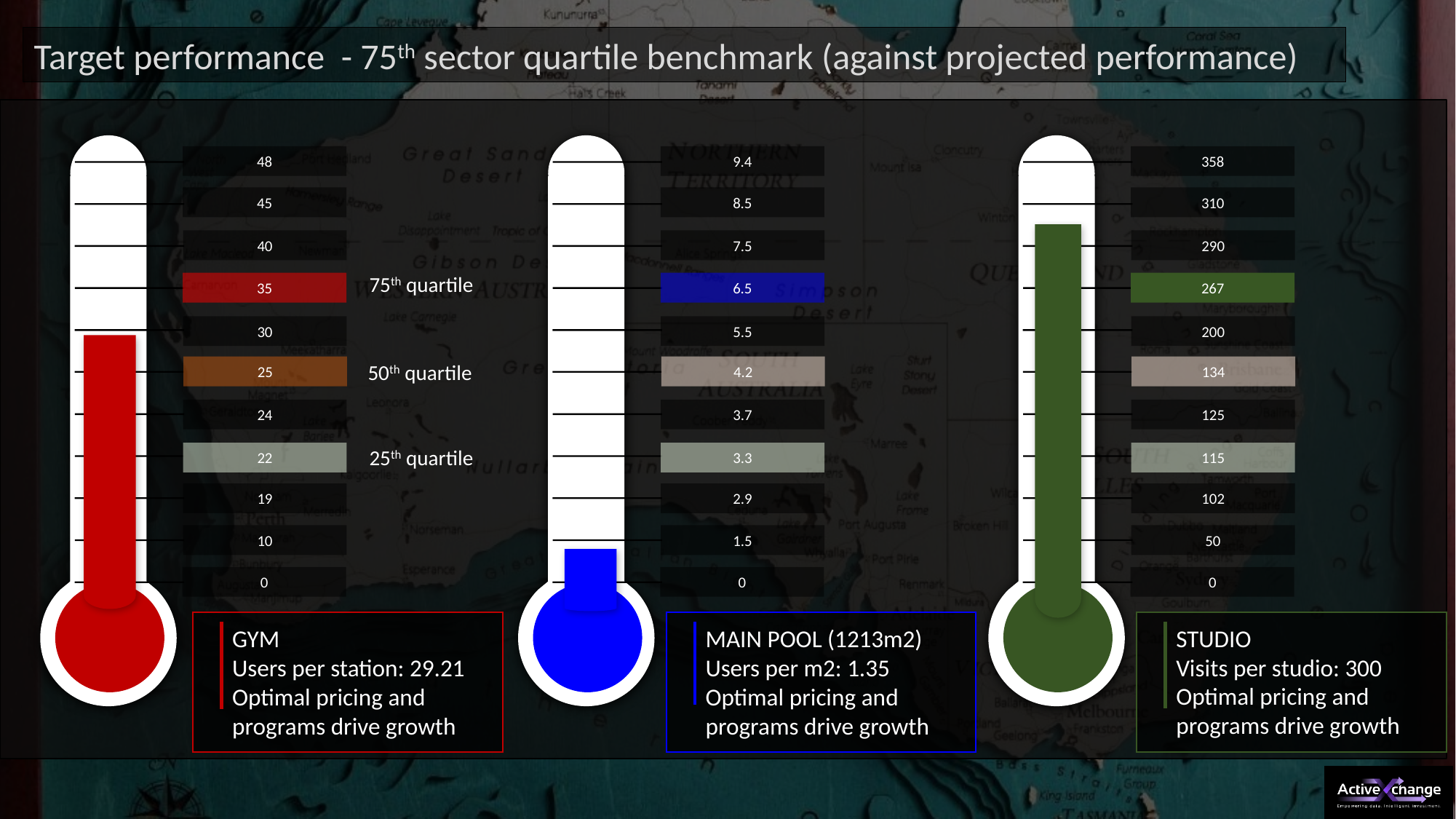

Target performance  - 75th sector quartile benchmark (against projected performance)

48

45
40
35
30
25
24
22
19
10
0
9.4

8.5
7.5
6.5
5.5
4.2
3.7
3.3
2.9
1.5
0
358

310
290
267
200
134
125
115
102
50
0

75th quartile

50th quartile
25th quartile

GYM
Users per station: 29.21
Optimal pricing and programs drive growth

STUDIO
Visits per studio: 300
Optimal pricing and programs drive growth

MAIN POOL (1213m2)
Users per m2: 1.35
Optimal pricing and programs drive growth